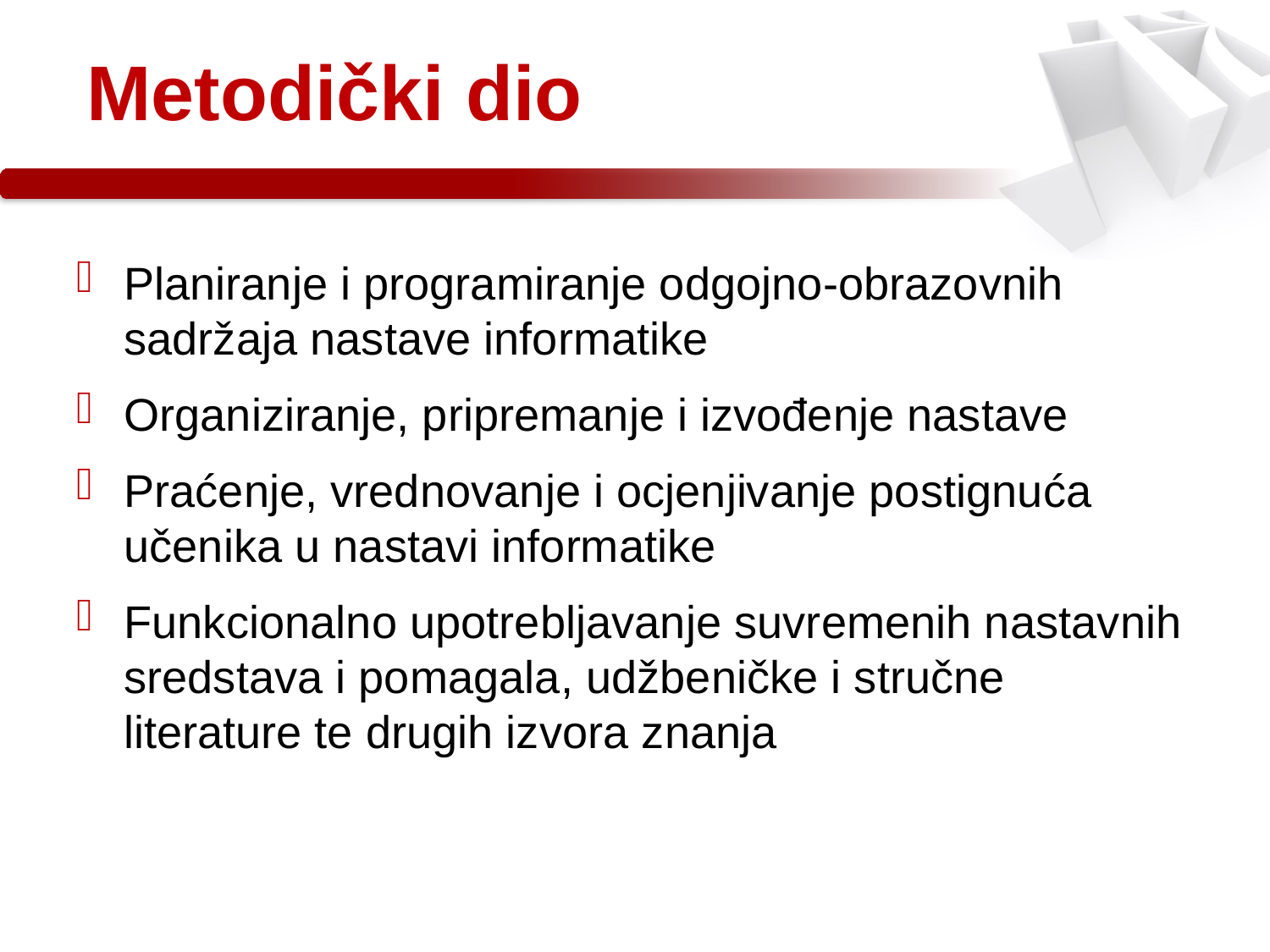

# Metodički dio
Planiranje i programiranje odgojno-obrazovnih sadržaja nastave informatike
Organiziranje, pripremanje i izvođenje nastave
Praćenje, vrednovanje i ocjenjivanje postignuća učenika u nastavi informatike
Funkcionalno upotrebljavanje suvremenih nastavnih sredstava i pomagala, udžbeničke i stručne literature te drugih izvora znanja